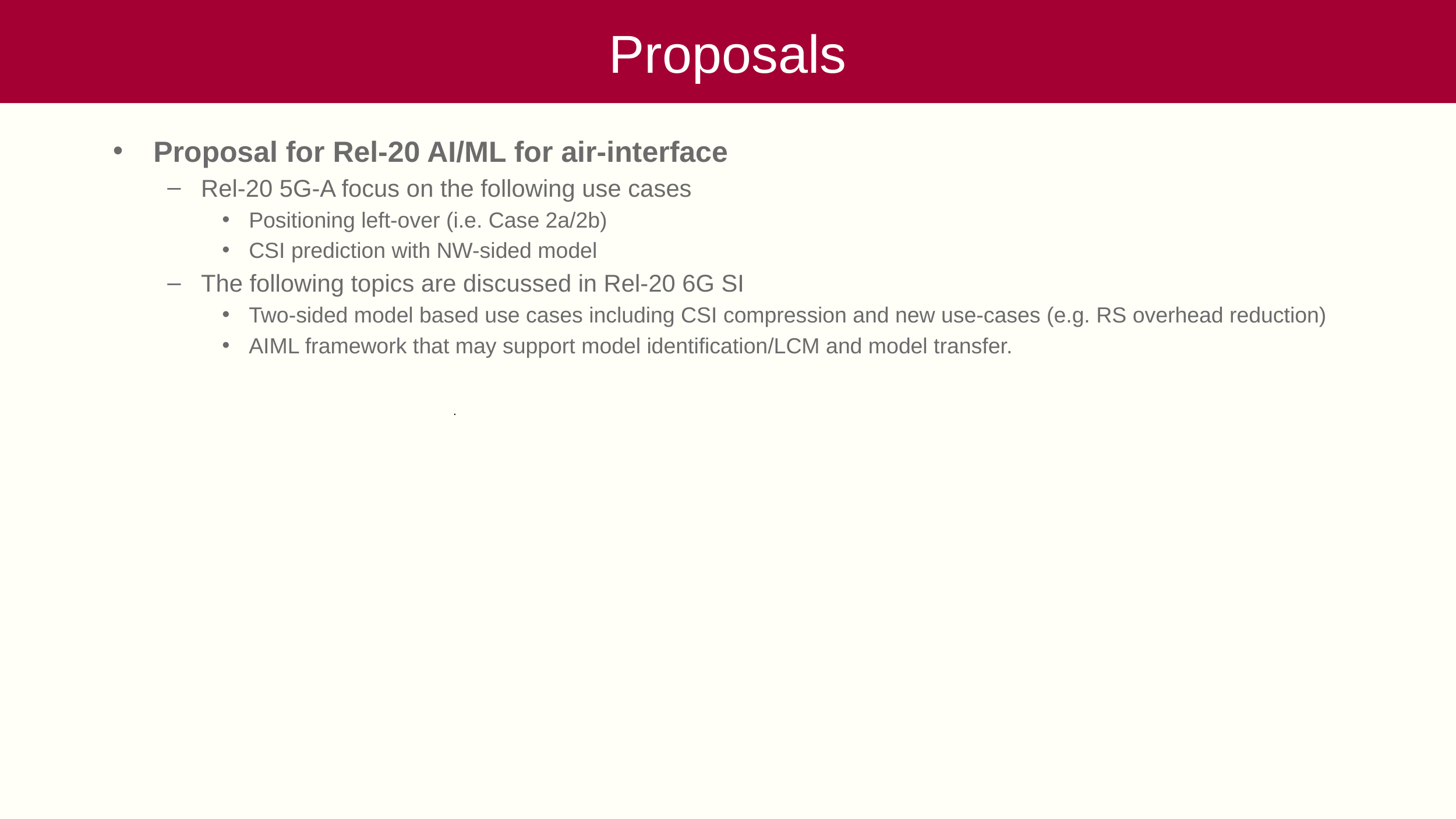

# Proposals
Proposal for Rel-20 AI/ML for air-interface
Rel-20 5G-A focus on the following use cases
Positioning left-over (i.e. Case 2a/2b)
CSI prediction with NW-sided model
The following topics are discussed in Rel-20 6G SI
Two-sided model based use cases including CSI compression and new use-cases (e.g. RS overhead reduction)
AIML framework that may support model identification/LCM and model transfer.

.